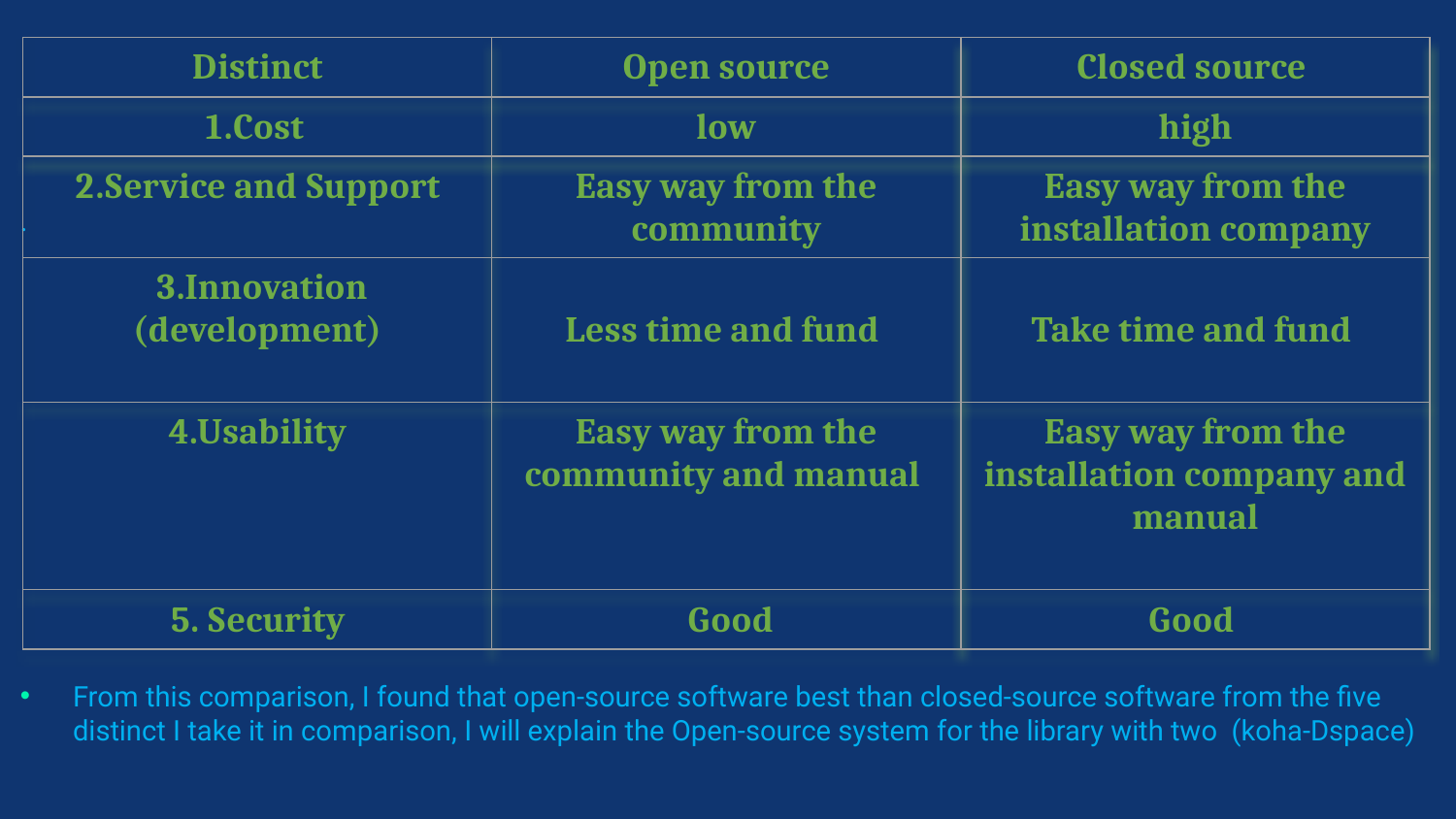

.

From this comparison, I found that open-source software best than closed-source software from the five distinct I take it in comparison, I will explain the Open-source system for the library with two  (koha-Dspace)

| Distinct | Open source | Closed source |
| --- | --- | --- |
| 1.Cost | low | high |
| 2.Service and Support | Easy way from the community | Easy way from the installation company |
| 3.Innovation (development) | Less time and fund | Take time and fund |
| 4.Usability | Easy way from the community and manual | Easy way from the installation company and manual |
| 5. Security | Good | Good |